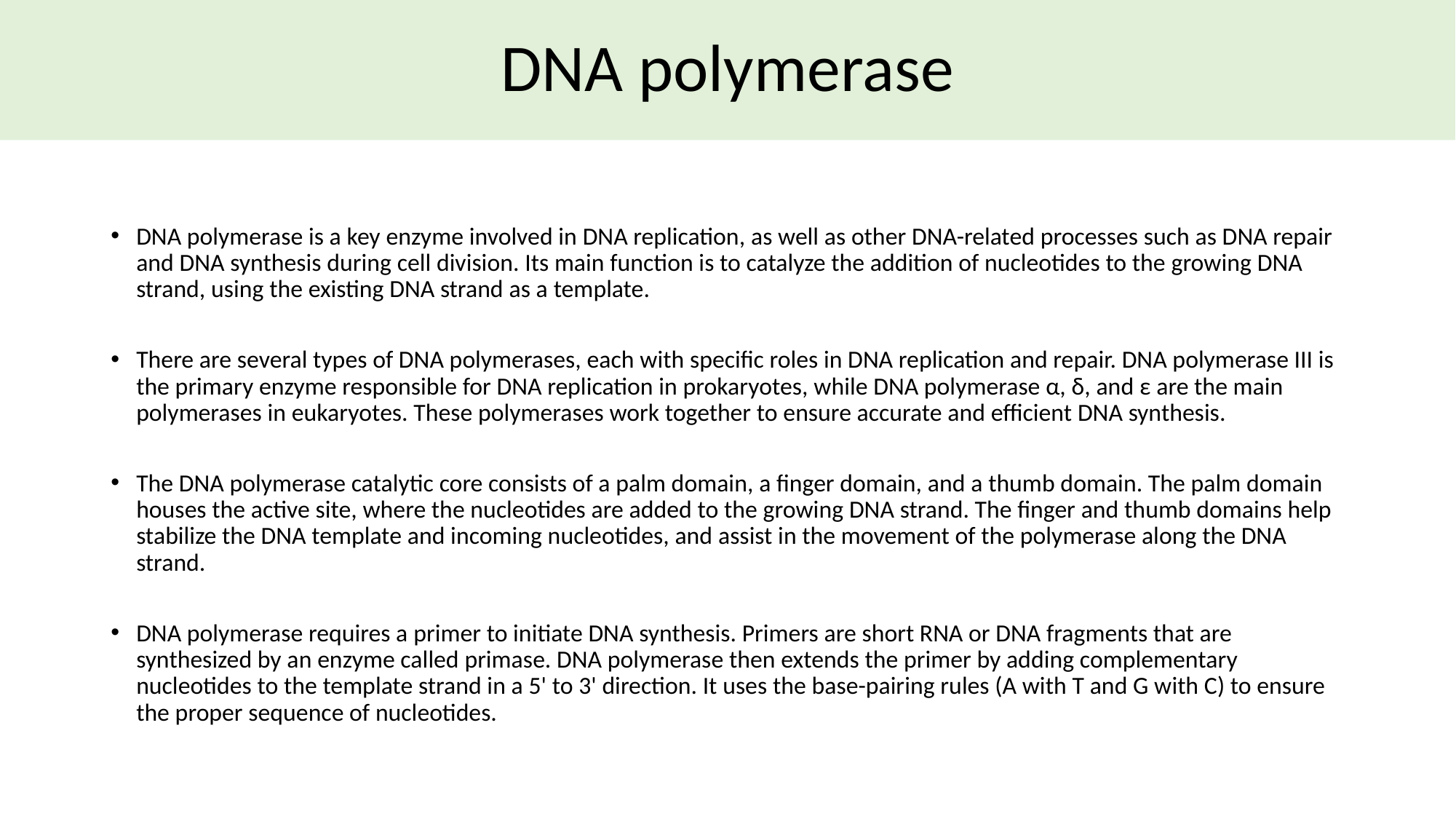

# DNA polymerase
DNA polymerase is a key enzyme involved in DNA replication, as well as other DNA-related processes such as DNA repair and DNA synthesis during cell division. Its main function is to catalyze the addition of nucleotides to the growing DNA strand, using the existing DNA strand as a template.

There are several types of DNA polymerases, each with specific roles in DNA replication and repair. DNA polymerase III is the primary enzyme responsible for DNA replication in prokaryotes, while DNA polymerase α, δ, and ε are the main polymerases in eukaryotes. These polymerases work together to ensure accurate and efficient DNA synthesis.

The DNA polymerase catalytic core consists of a palm domain, a finger domain, and a thumb domain. The palm domain houses the active site, where the nucleotides are added to the growing DNA strand. The finger and thumb domains help stabilize the DNA template and incoming nucleotides, and assist in the movement of the polymerase along the DNA strand.

DNA polymerase requires a primer to initiate DNA synthesis. Primers are short RNA or DNA fragments that are synthesized by an enzyme called primase. DNA polymerase then extends the primer by adding complementary nucleotides to the template strand in a 5' to 3' direction. It uses the base-pairing rules (A with T and G with C) to ensure the proper sequence of nucleotides.